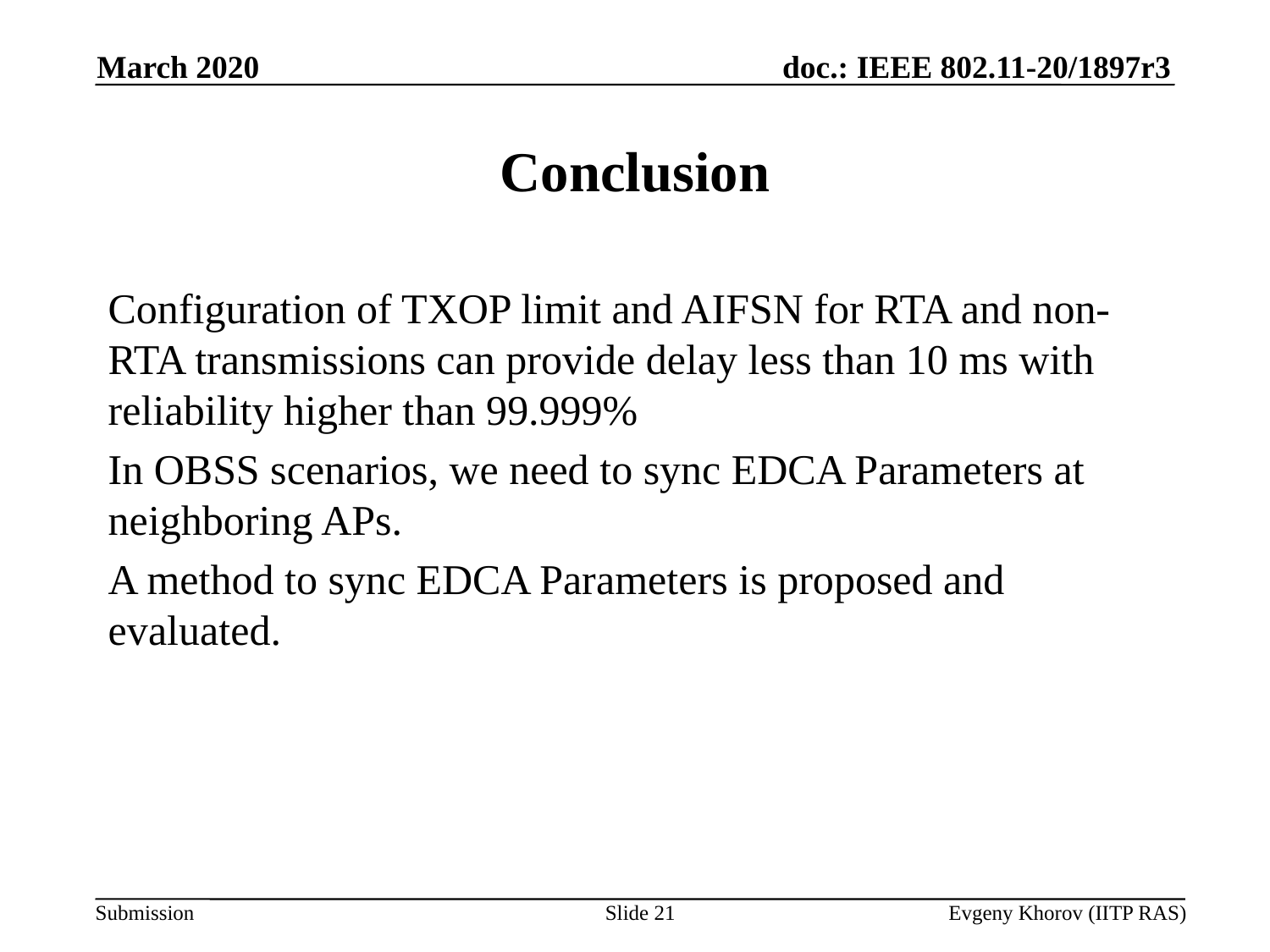

March 2020
# Conclusion
Configuration of TXOP limit and AIFSN for RTA and non-RTA transmissions can provide delay less than 10 ms with reliability higher than 99.999%
In OBSS scenarios, we need to sync EDCA Parameters at neighboring APs.
A method to sync EDCA Parameters is proposed and evaluated.
21
Evgeny Khorov (IITP RAS)